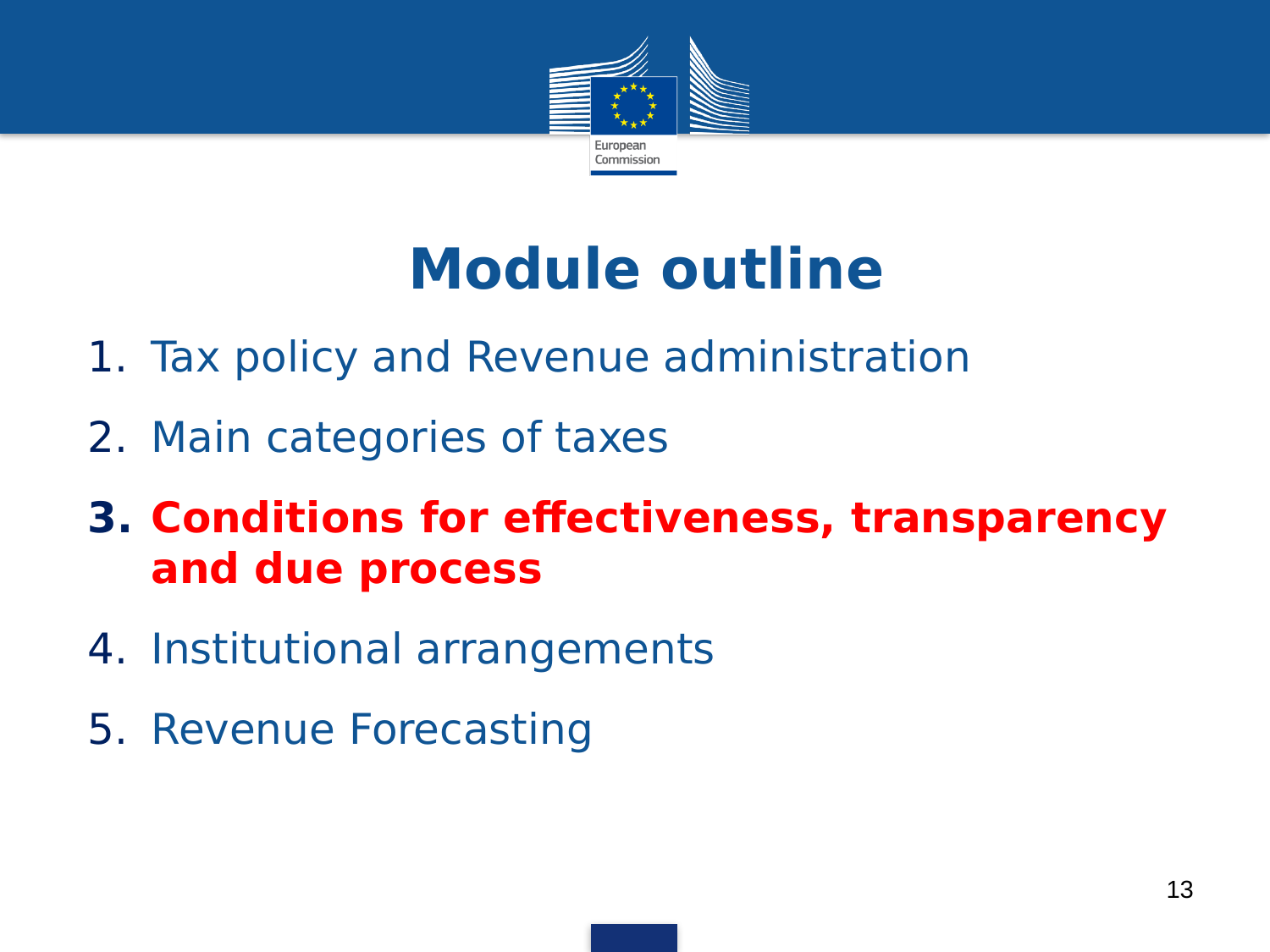

Module outline
Tax policy and Revenue administration
Main categories of taxes
Conditions for effectiveness, transparency and due process
Institutional arrangements
Revenue Forecasting
13